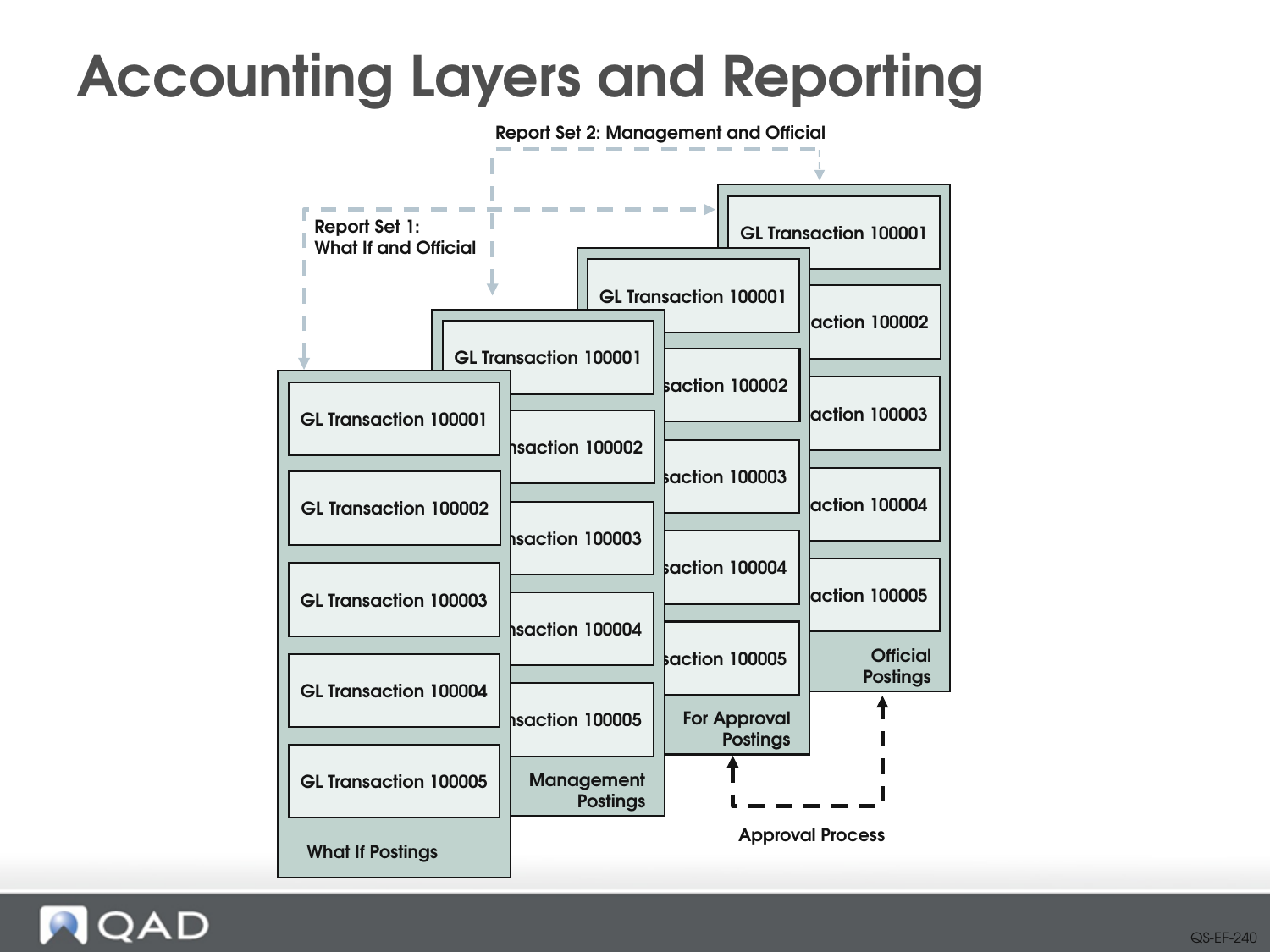

# Accounting Layers and Reporting
Report Set 2: Management and Official

GL Transaction 100001
GL Transaction 100002
GL Transaction 100003
GL Transaction 100004
GL Transaction 100005
Official
Postings
Report Set 1:
What If and Official

GL Transaction 100001
GL Transaction 100002
GL Transaction 100003
GL Transaction 100004
GL Transaction 100005
For Approval
Postings

GL Transaction 100001
GL Transaction 100002
GL Transaction 100003
GL Transaction 100004
GL Transaction 100005
Management
Postings

GL Transaction 100001
GL Transaction 100002
GL Transaction 100003
GL Transaction 100004
GL Transaction 100005
What If Postings

Approval Process
QS-EF-240